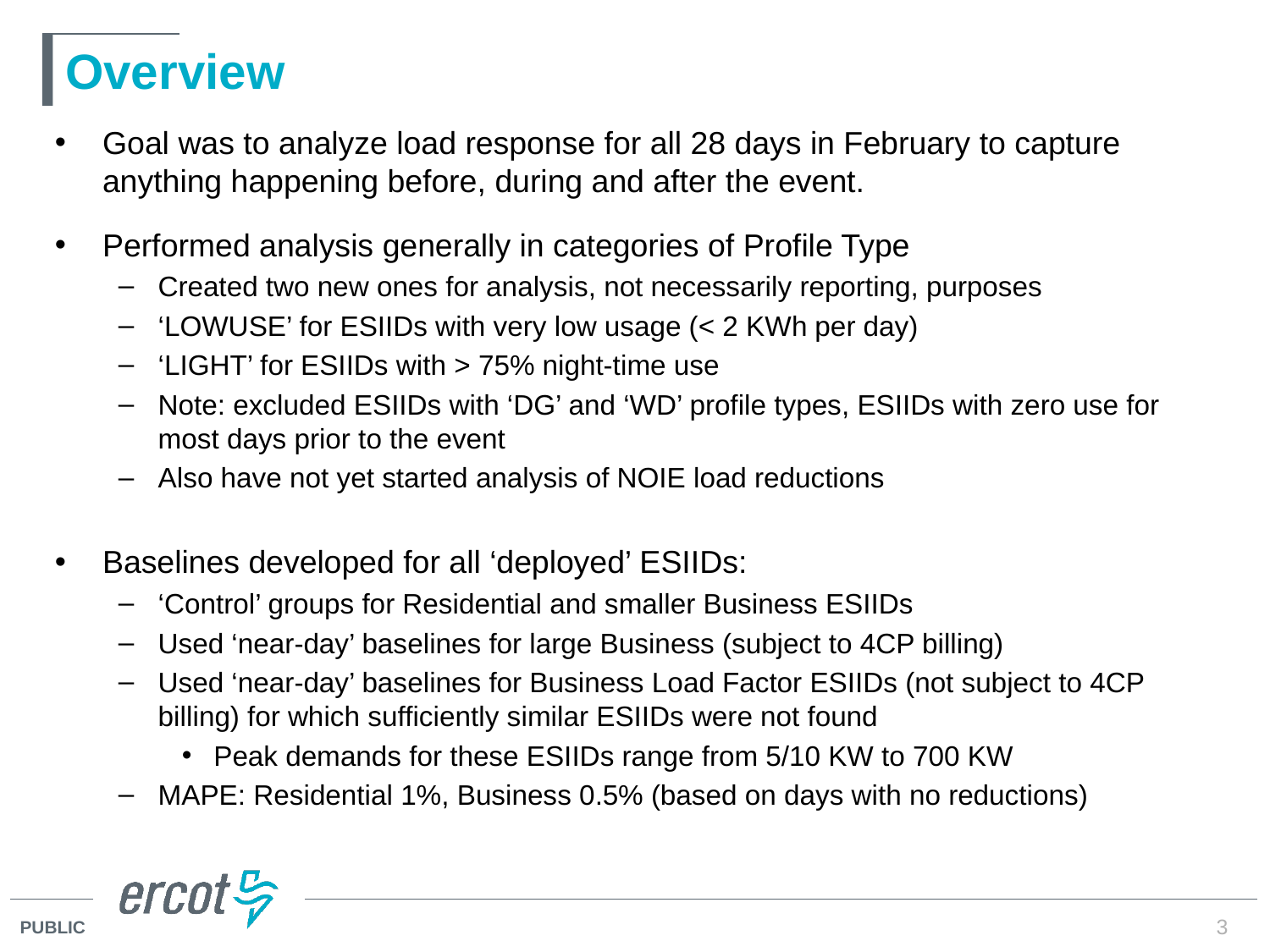

# Overview
Goal was to analyze load response for all 28 days in February to capture anything happening before, during and after the event.

Performed analysis generally in categories of Profile Type
Created two new ones for analysis, not necessarily reporting, purposes
‘LOWUSE’ for ESIIDs with very low usage (< 2 KWh per day)
‘LIGHT’ for ESIIDs with > 75% night-time use
Note: excluded ESIIDs with ‘DG’ and ‘WD’ profile types, ESIIDs with zero use for most days prior to the event
Also have not yet started analysis of NOIE load reductions

Baselines developed for all ‘deployed’ ESIIDs:
‘Control’ groups for Residential and smaller Business ESIIDs
Used ‘near-day’ baselines for large Business (subject to 4CP billing)
Used ‘near-day’ baselines for Business Load Factor ESIIDs (not subject to 4CP billing) for which sufficiently similar ESIIDs were not found
Peak demands for these ESIIDs range from 5/10 KW to 700 KW
MAPE: Residential 1%, Business 0.5% (based on days with no reductions)

3